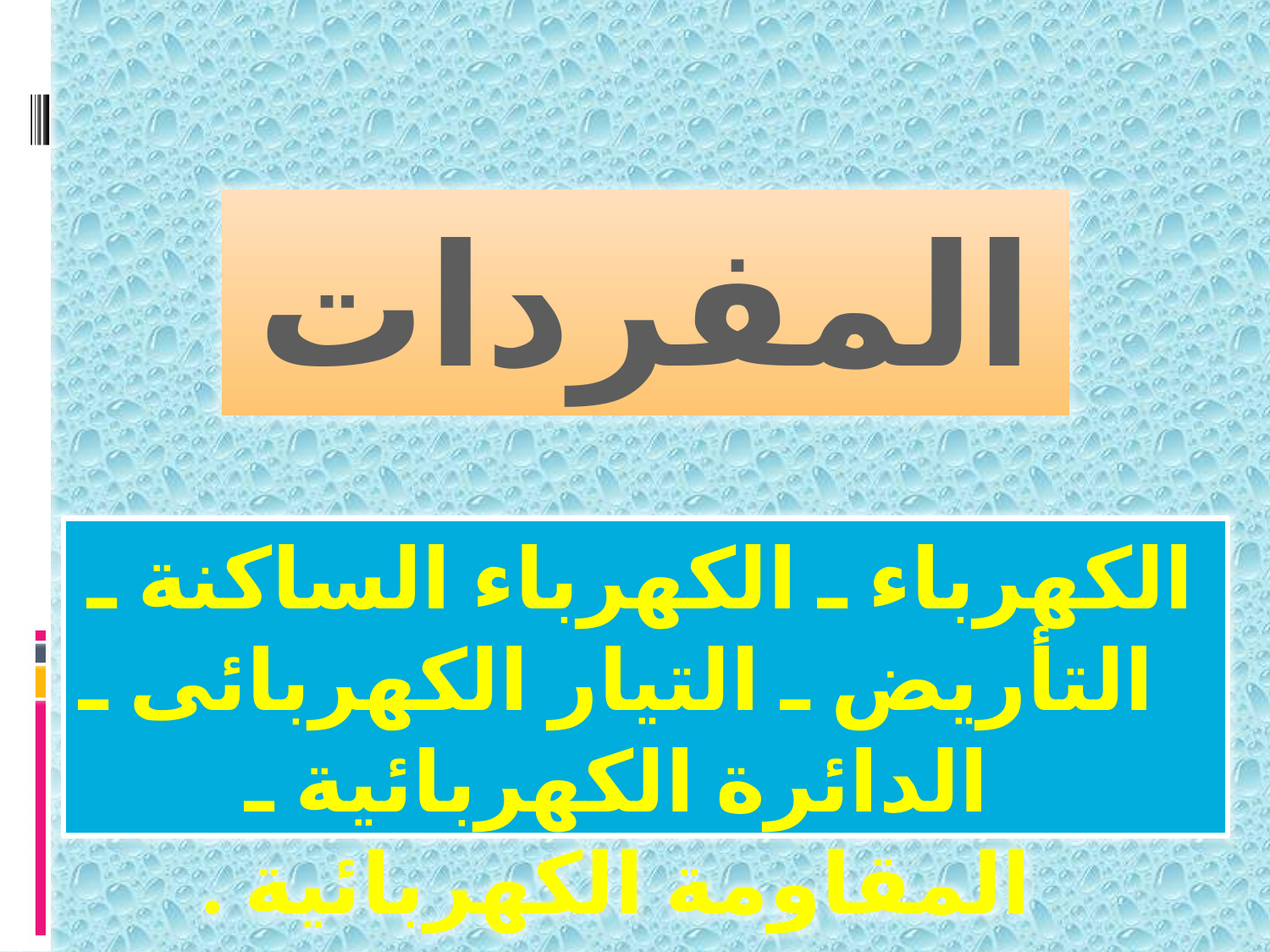

المفردات
الكهرباء ـ الكهرباء الساكنة ـ التأريض ـ التيار الكهربائى ـ الدائرة الكهربائية ـ المقاومة الكهربائية .